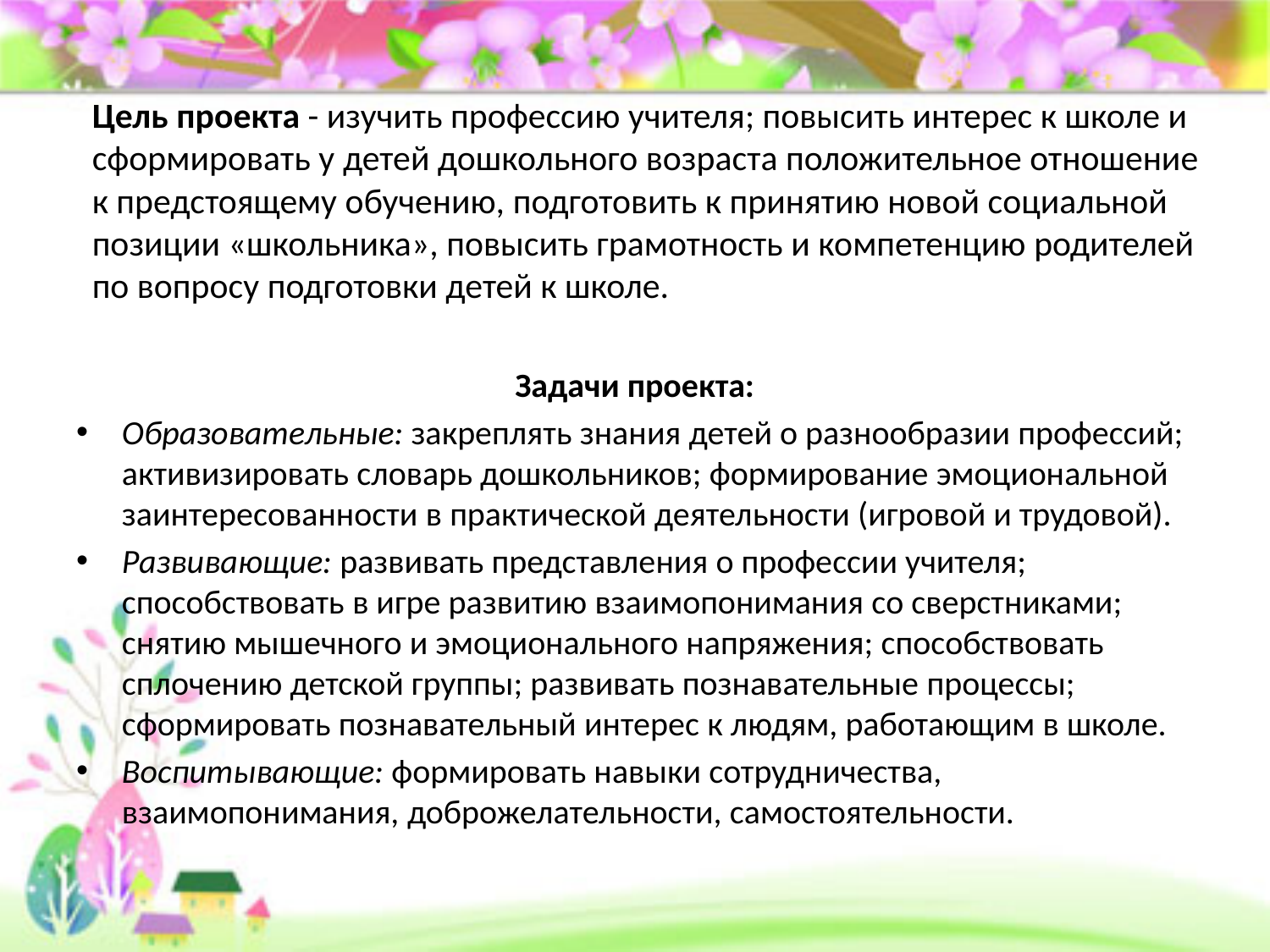

# Цель проекта - изучить профессию учителя; повысить интерес к школе и сформировать у детей дошкольного возраста положительное отношение к предстоящему обучению, подготовить к принятию новой социальной позиции «школьника», повысить грамотность и компетенцию родителей по вопросу подготовки детей к школе.
Задачи проекта:
Образовательные: закреплять знания детей о разнообразии профессий; активизировать словарь дошкольников; формирование эмоциональной заинтересованности в практической деятельности (игровой и трудовой).
Развивающие: развивать представления о профессии учителя; способствовать в игре развитию взаимопонимания со сверстниками; снятию мышечного и эмоционального напряжения; способствовать сплочению детской группы; развивать познавательные процессы; сформировать познавательный интерес к людям, работающим в школе.
Воспитывающие: формировать навыки сотрудничества, взаимопонимания, доброжелательности, самостоятельности.